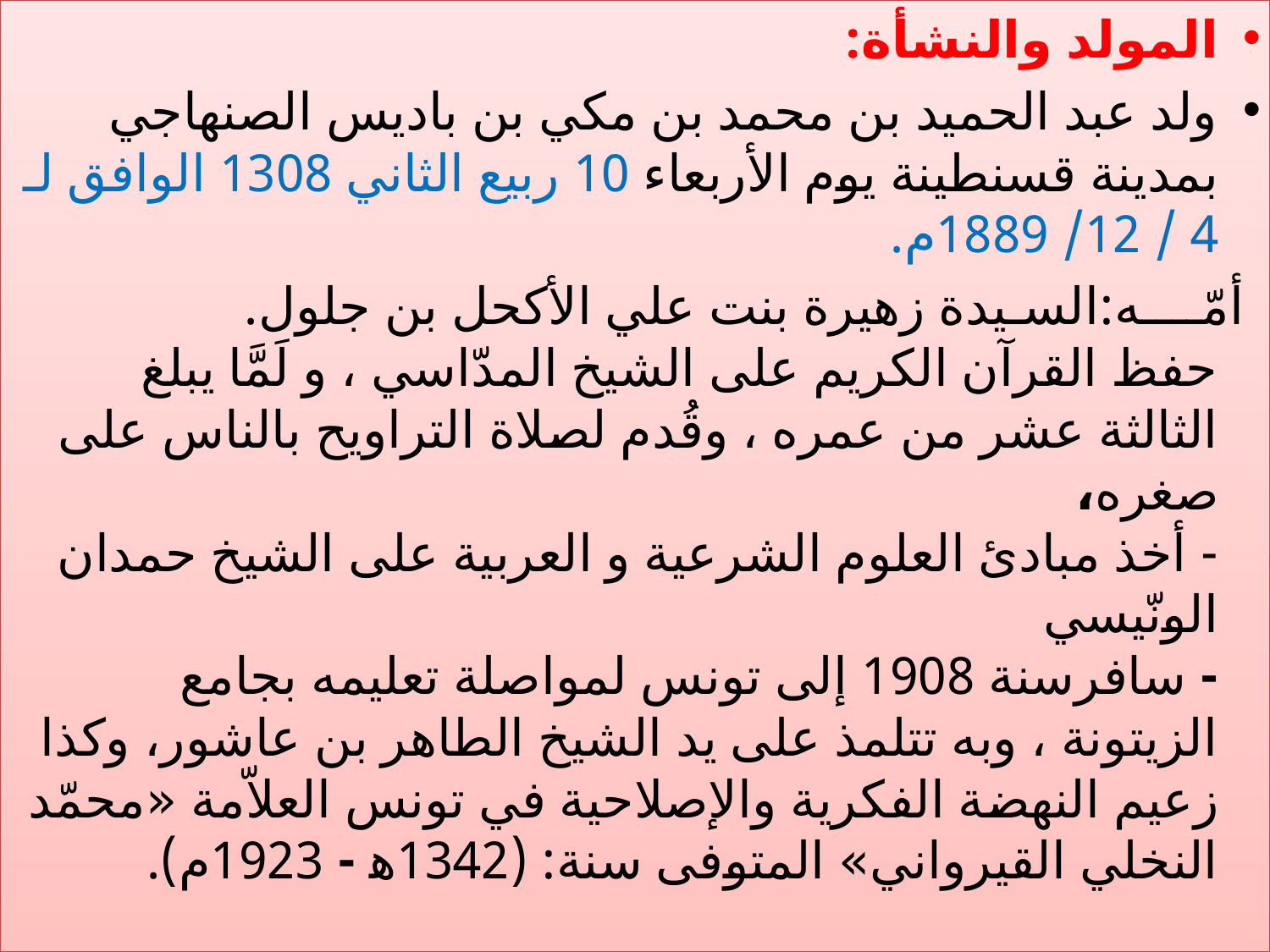

المولد والنشأة:
ولد عبد الحميد بن محمد بن مكي بن باديس الصنهاجي بمدينة قسنطينة يوم الأربعاء 10 ربيع الثاني 1308 الوافق لـ 4 / 12/ 1889م.
 أمّــــه:السـيدة زهيرة بنت علي الأكحل بن جلول.
حفظ القرآن الكريم على الشيخ المدّاسي ، و لَمَّا يبلغ الثالثة عشر من عمره ، وقُدم لصلاة التراويح بالناس على صغره،
- أخذ مبادئ العلوم الشرعية و العربية على الشيخ حمدان الونّيسي
- سافرسنة 1908 إلى تونس لمواصلة تعليمه بجامع الزيتونة ، وبه تتلمذ على يد الشيخ الطاهر بن عاشور، وكذا زعيم النهضة الفكرية والإصلاحية في تونس العلاّمة «محمّد النخلي القيرواني» المتوفى سنة: (1342ﻫ - 1923م).